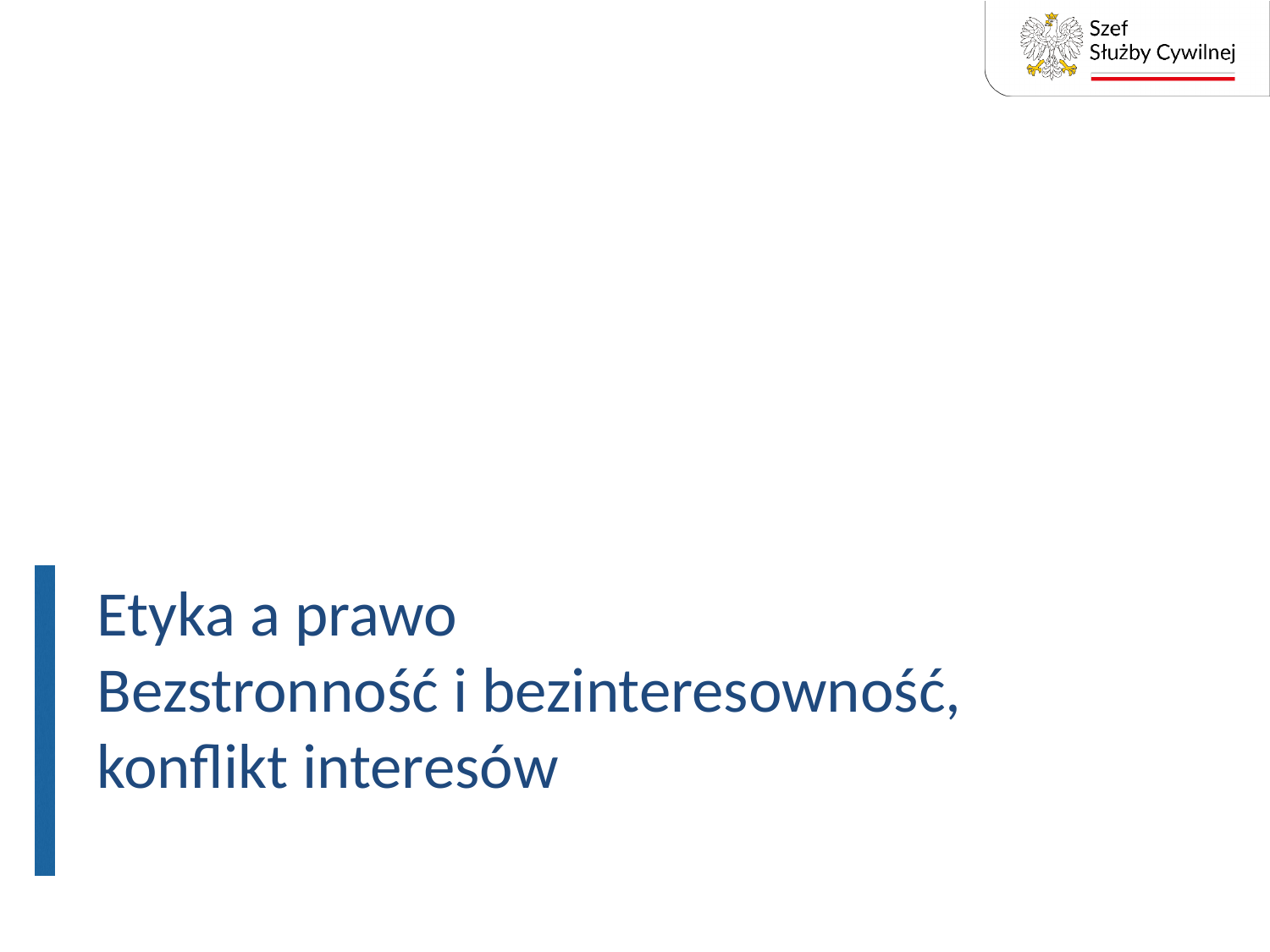

# Etyka a prawo Bezstronność i bezinteresowność, konflikt interesów